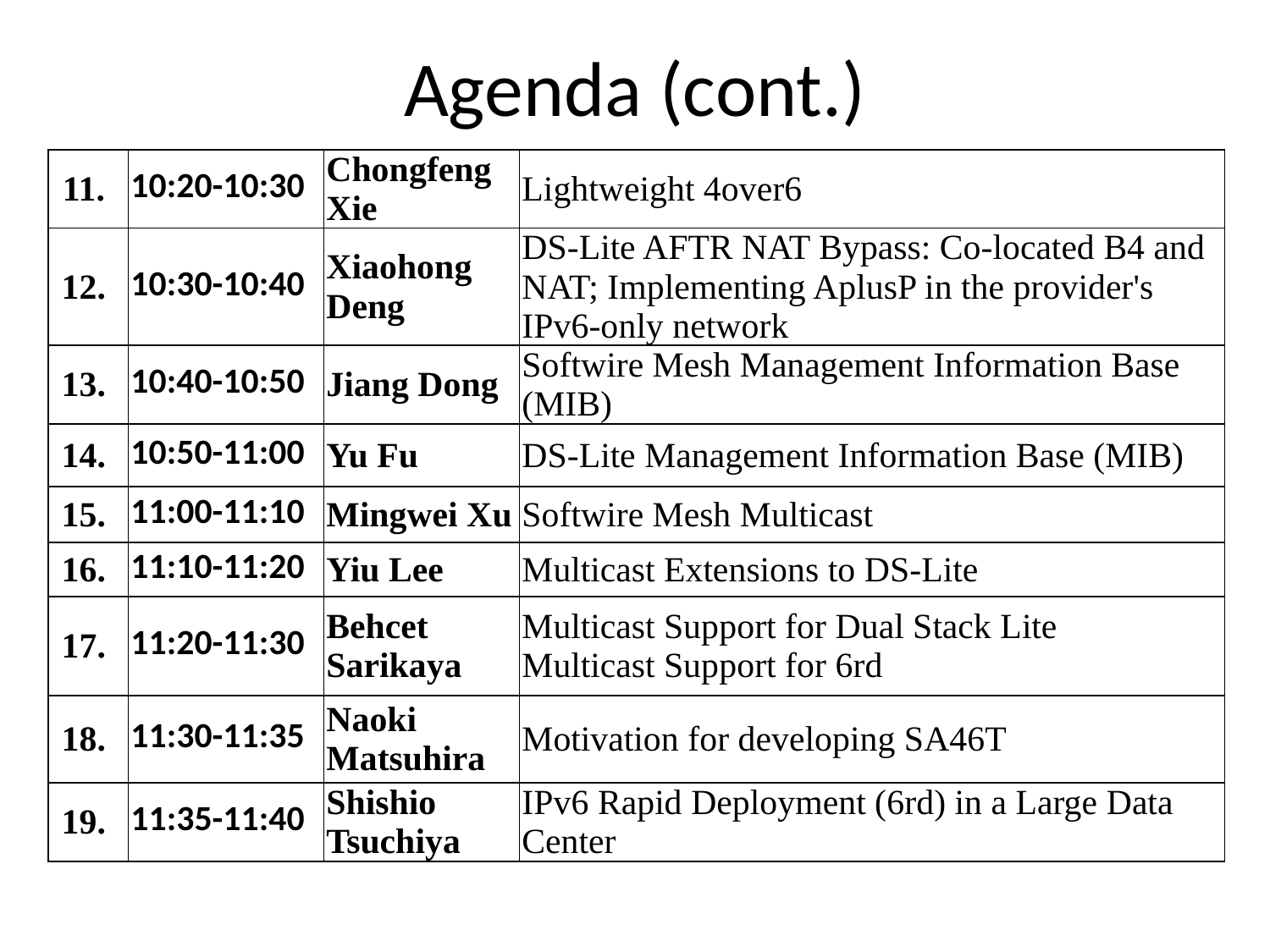

# Agenda (cont.)
| 11. | 10:20-10:30 | Chongfeng Xie | Lightweight 4over6 |
| --- | --- | --- | --- |
| 12. | 10:30-10:40 | Xiaohong Deng | DS-Lite AFTR NAT Bypass: Co-located B4 and NAT; Implementing AplusP in the provider's IPv6-only network |
| 13. | 10:40-10:50 | Jiang Dong | Softwire Mesh Management Information Base (MIB) |
| 14. | 10:50-11:00 | Yu Fu | DS-Lite Management Information Base (MIB) |
| 15. | 11:00-11:10 | Mingwei Xu | Softwire Mesh Multicast |
| 16. | 11:10-11:20 | Yiu Lee | Multicast Extensions to DS-Lite |
| 17. | 11:20-11:30 | Behcet Sarikaya | Multicast Support for Dual Stack Lite Multicast Support for 6rd |
| 18. | 11:30-11:35 | Naoki Matsuhira | Motivation for developing SA46T |
| 19. | 11:35-11:40 | Shishio Tsuchiya | IPv6 Rapid Deployment (6rd) in a Large Data Center |